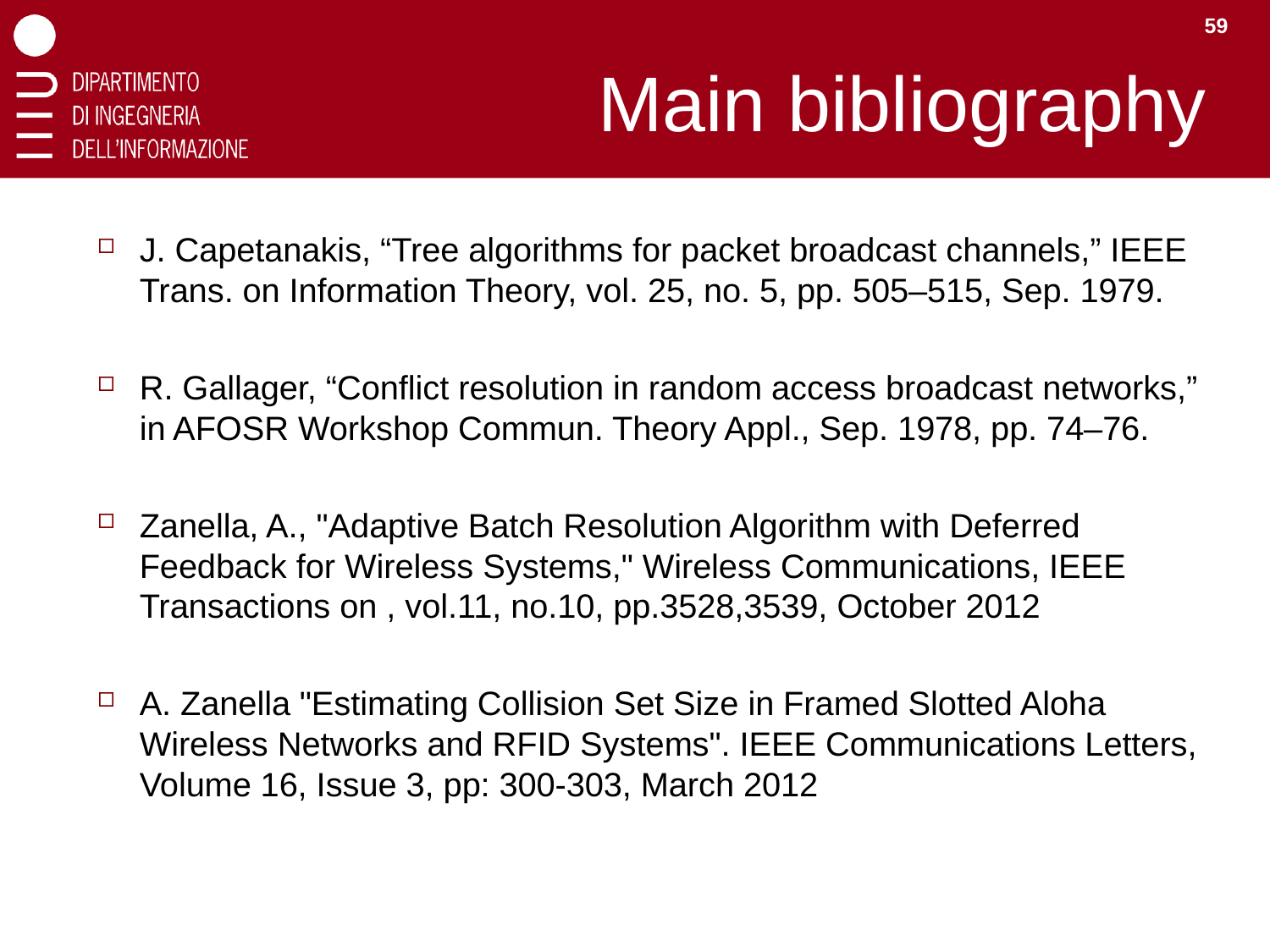

59
# Main bibliography
J. Capetanakis, “Tree algorithms for packet broadcast channels,” IEEE Trans. on Information Theory, vol. 25, no. 5, pp. 505–515, Sep. 1979.

R. Gallager, “Conflict resolution in random access broadcast networks,” in AFOSR Workshop Commun. Theory Appl., Sep. 1978, pp. 74–76.

Zanella, A., "Adaptive Batch Resolution Algorithm with Deferred Feedback for Wireless Systems," Wireless Communications, IEEE Transactions on , vol.11, no.10, pp.3528,3539, October 2012

A. Zanella "Estimating Collision Set Size in Framed Slotted Aloha Wireless Networks and RFID Systems". IEEE Communications Letters, Volume 16, Issue 3, pp: 300-303, March 2012